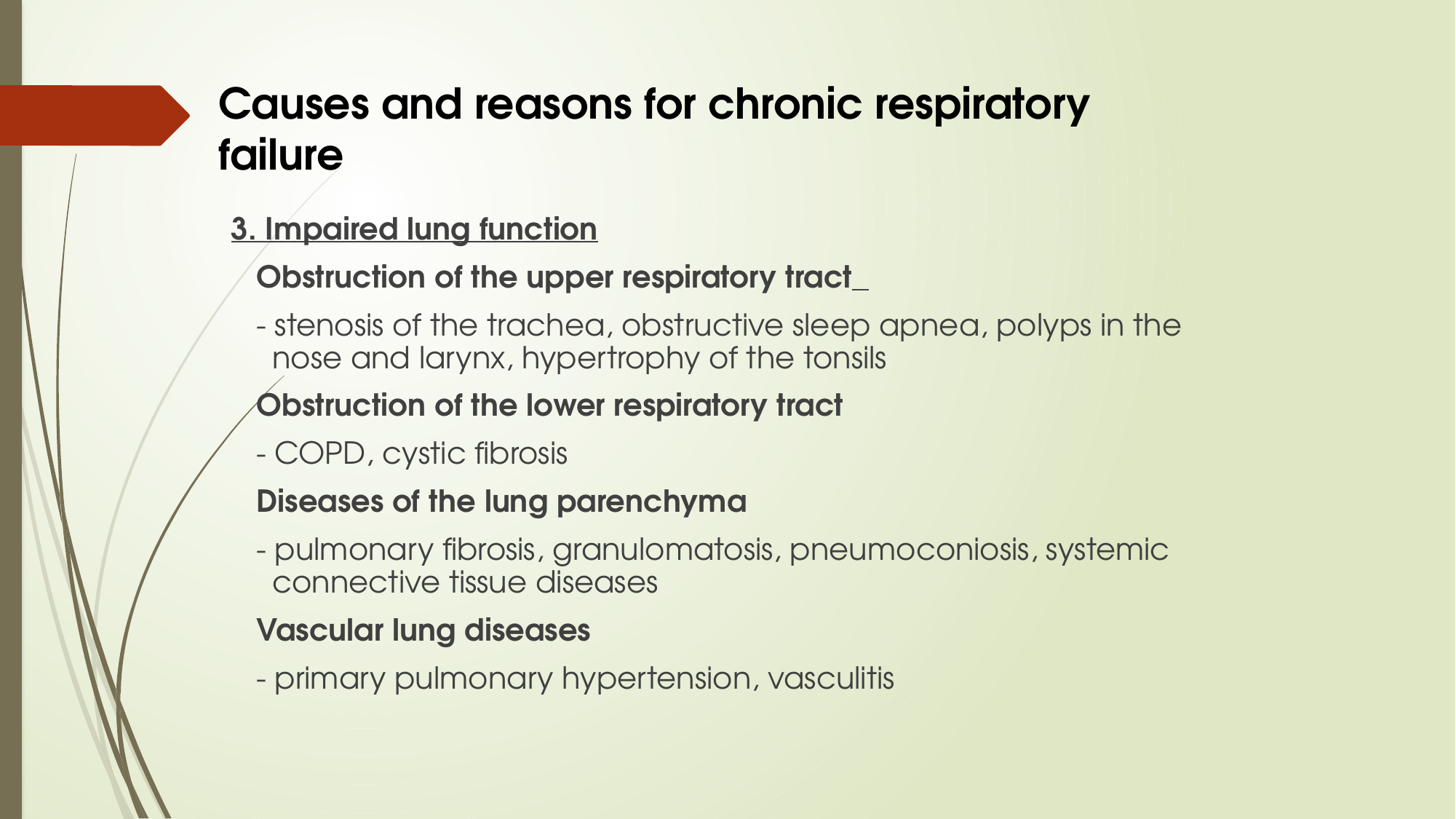

# Causes and reasons for chronic respiratory failure
3. Impaired lung function
   Obstruction of the upper respiratory tract
   - stenosis of the trachea, obstructive sleep apnea, polyps in the nose and larynx, hypertrophy of the tonsils
   Obstruction of the lower respiratory tract
   - COPD, cystic fibrosis
   Diseases of the lung parenchyma
   - pulmonary fibrosis, granulomatosis, pneumoconiosis, systemic connective tissue diseases
   Vascular lung diseases
   - primary pulmonary hypertension, vasculitis